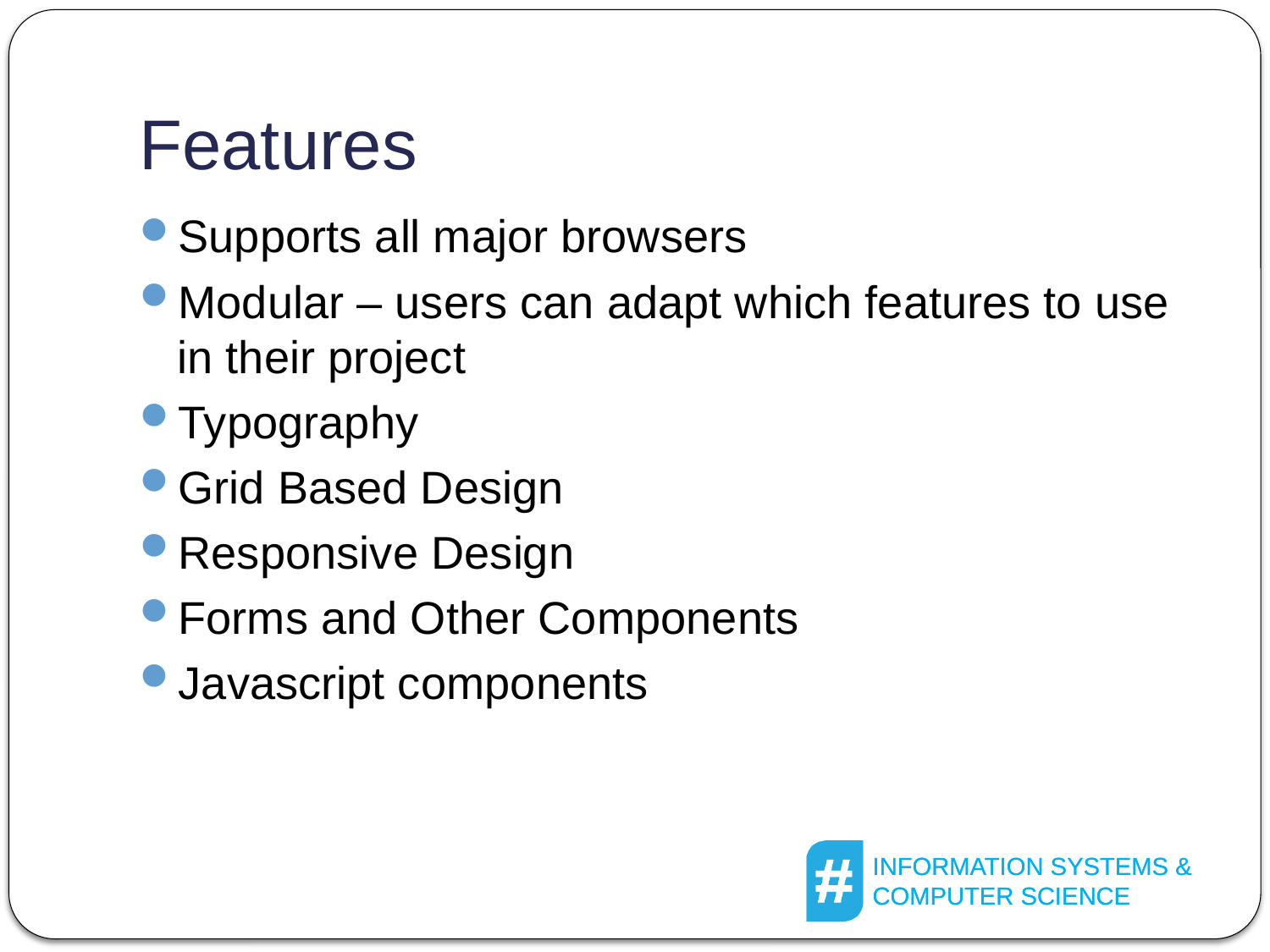

# Features
Supports all major browsers
Modular – users can adapt which features to use in their project
Typography
Grid Based Design
Responsive Design
Forms and Other Components
Javascript components